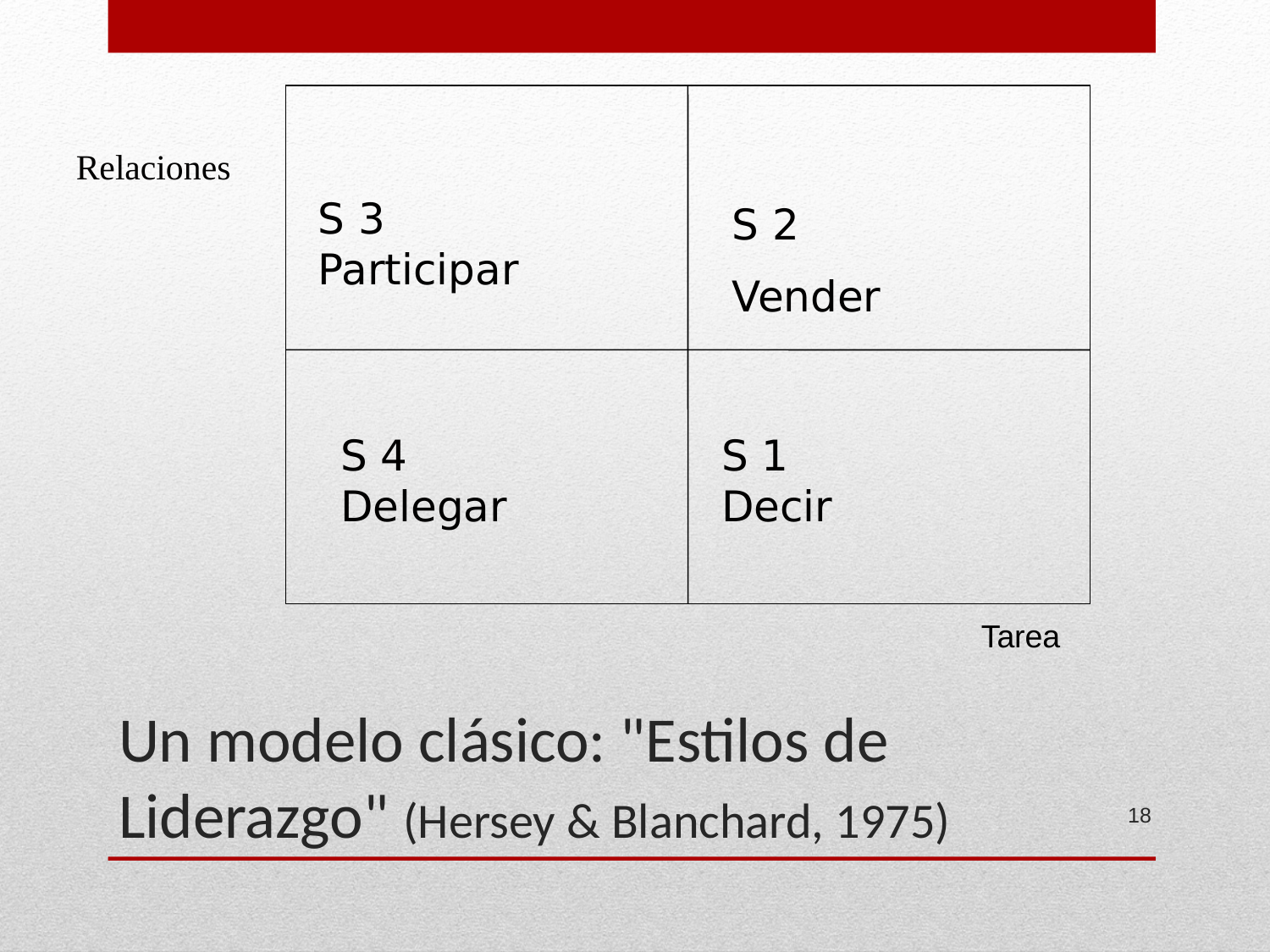

Relaciones
S 3
Participar
S 2
Vender

S 4
Delegar
S 1
Decir

Tarea
# Un modelo clásico: "Estilos de Liderazgo" (Hersey & Blanchard, 1975)
18